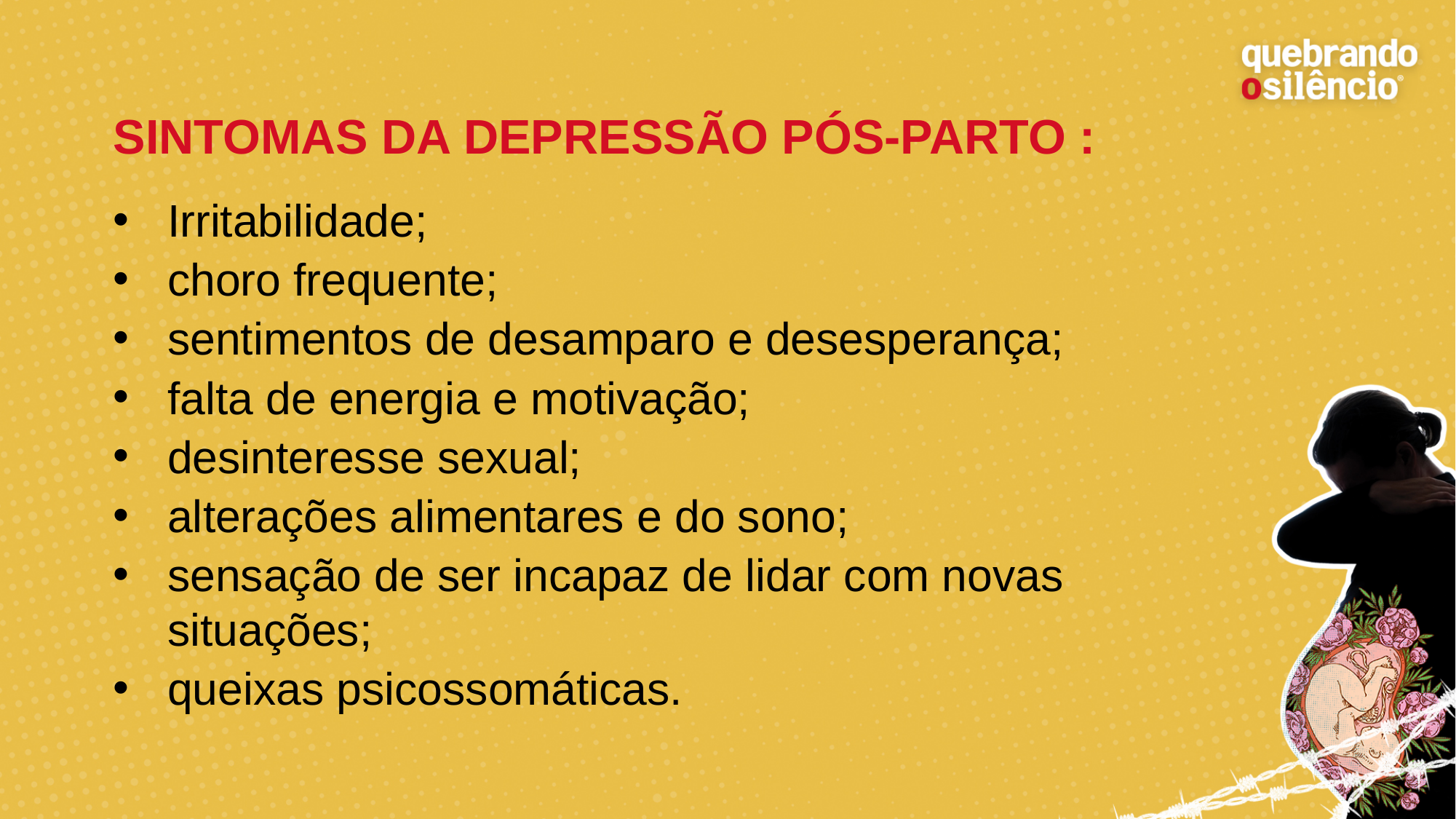

SINTOMAS DA DEPRESSÃO PÓS-PARTO :
Irritabilidade;
choro frequente;
sentimentos de desamparo e desesperança;
falta de energia e motivação;
desinteresse sexual;
alterações alimentares e do sono;
sensação de ser incapaz de lidar com novas situações;
queixas psicossomáticas.